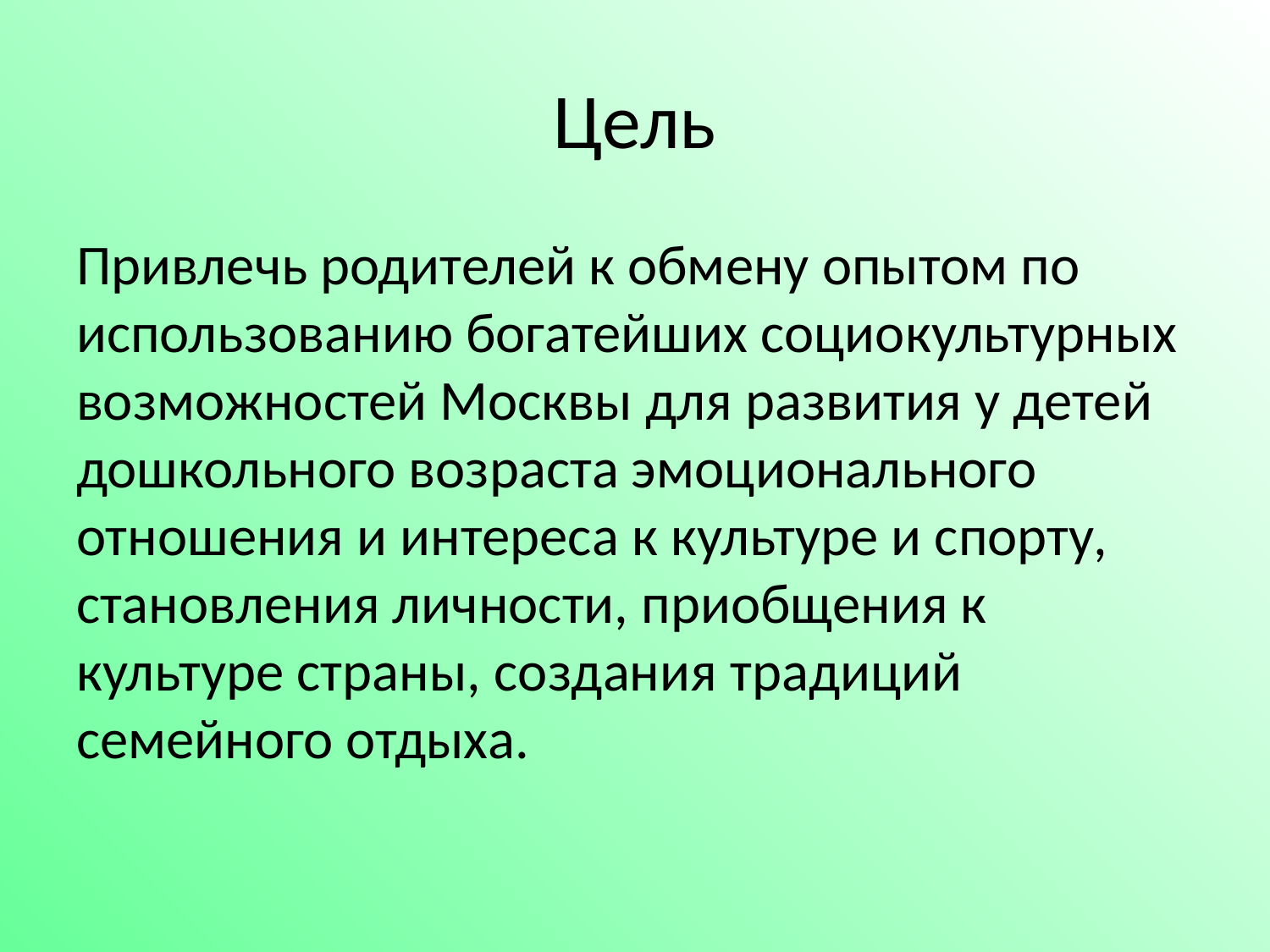

# Цель
Привлечь родителей к обмену опытом по использованию богатейших социокультурных возможностей Москвы для развития у детей дошкольного возраста эмоционального отношения и интереса к культуре и спорту, становления личности, приобщения к культуре страны, создания традиций семейного отдыха.